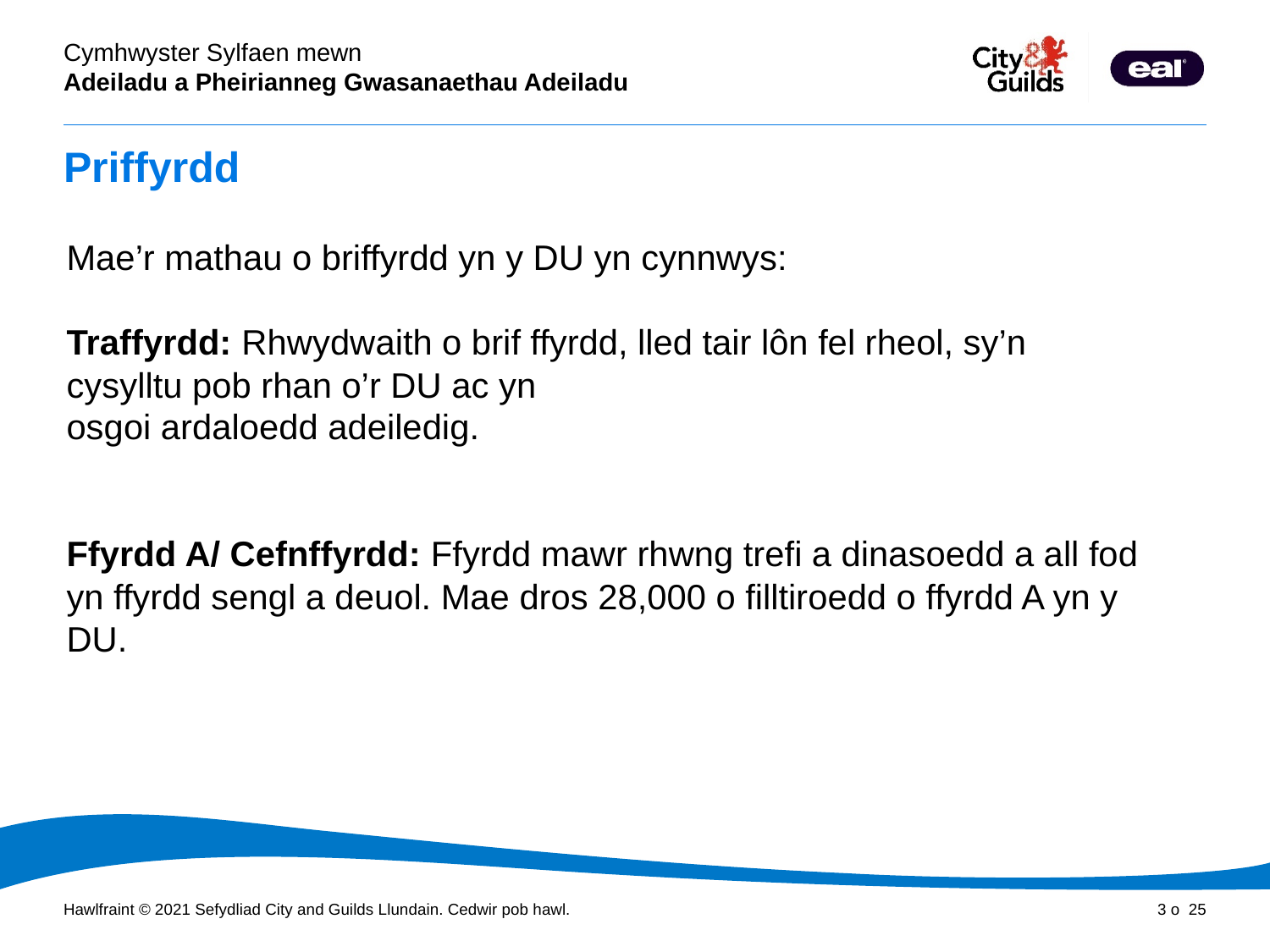

# Priffyrdd

Mae’r mathau o briffyrdd yn y DU yn cynnwys:

Traffyrdd: Rhwydwaith o brif ffyrdd, lled tair lôn fel rheol, sy’n cysylltu pob rhan o’r DU ac yn
osgoi ardaloedd adeiledig.

Ffyrdd A/ Cefnffyrdd: Ffyrdd mawr rhwng trefi a dinasoedd a all fod yn ffyrdd sengl a deuol. Mae dros 28,000 o filltiroedd o ffyrdd A yn y DU.